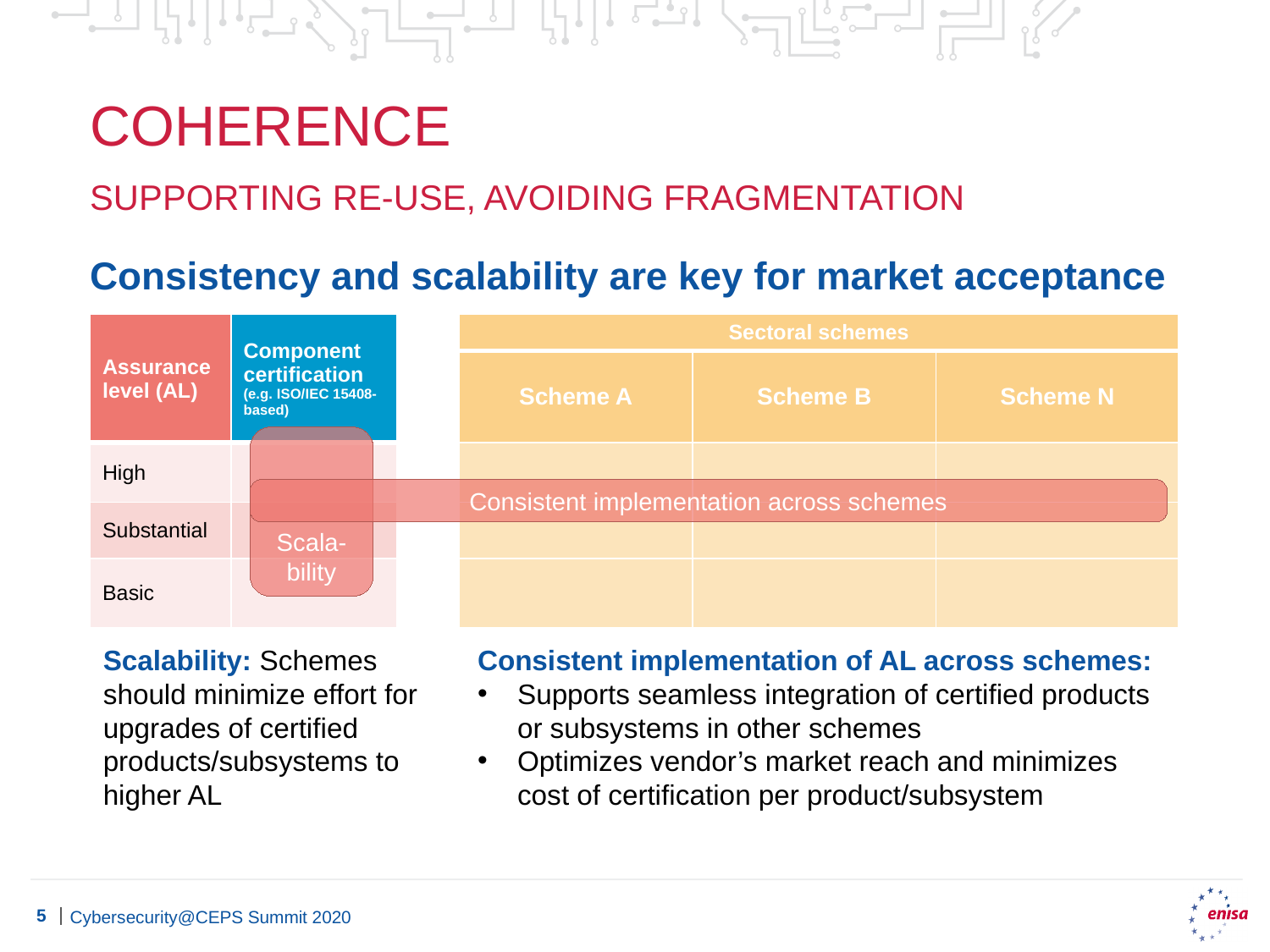

# Coherence Supporting Re-use, avoiding Fragmentation
Consistency and scalability are key for market acceptance

| Assurance level (AL) | Component certification (e.g. ISO/IEC 15408-based) |  | Sectoral schemes |  |  |
| --- | --- | --- | --- | --- | --- |
|  |  |  | Scheme A | Scheme B | Scheme N |
| High |  |  |  |  |  |
| Substantial |  |  |  |  |  |
| Basic |  |  |  |  |  |

Scala-bility
Consistent implementation across schemes
Scalability: Schemes should minimize effort for upgrades of certified products/subsystems to higher AL
Consistent implementation of AL across schemes:
Supports seamless integration of certified products or subsystems in other schemes
Optimizes vendor’s market reach and minimizes cost of certification per product/subsystem
Cybersecurity@CEPS Summit 2020